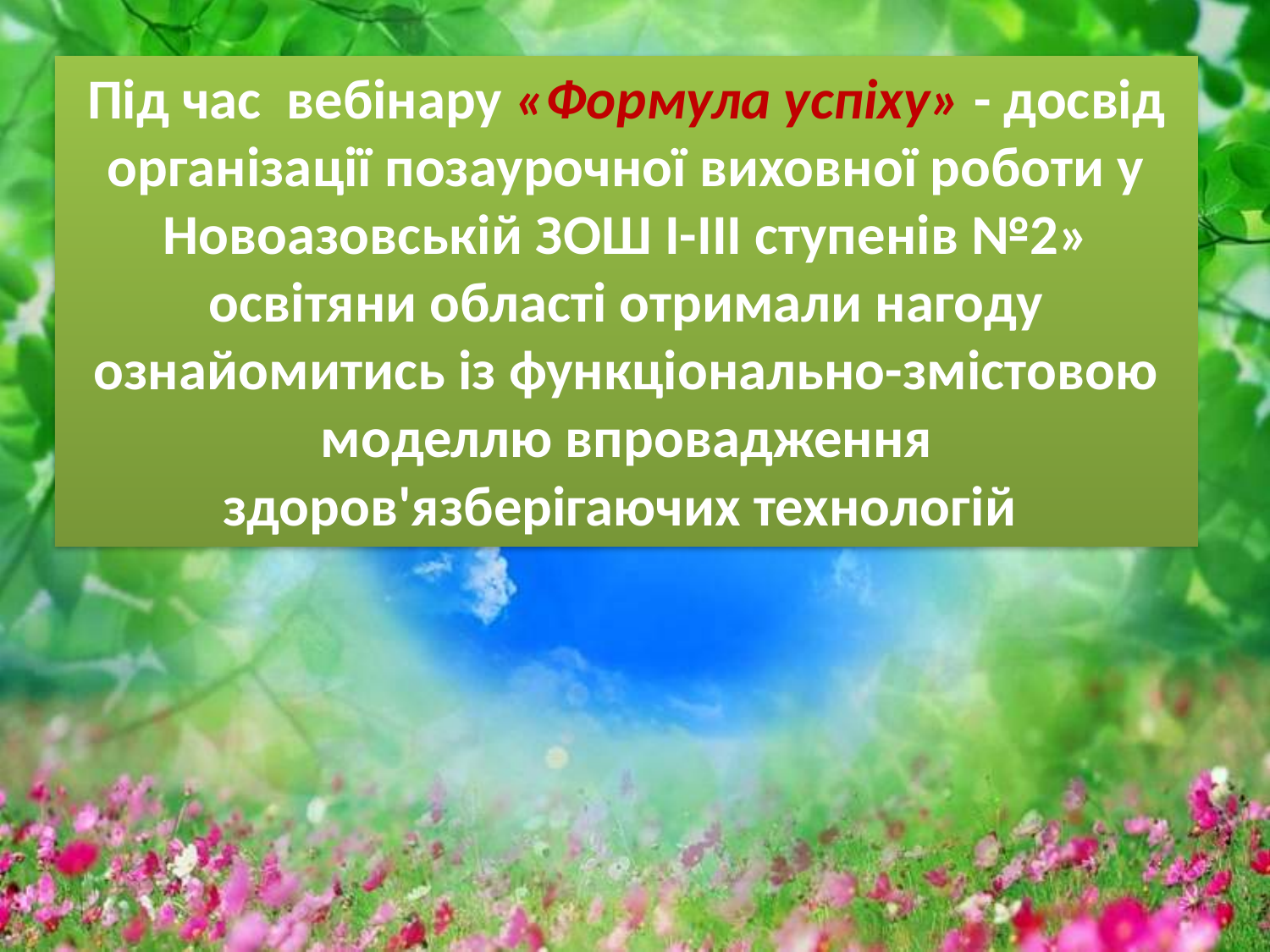

Під час  вебінару «Формула успіху» - досвід організації позаурочної виховної роботи у Новоазовській ЗОШ І-ІІІ ступенів №2» освітяни області отримали нагоду ознайомитись із функціонально-змістовою моделлю впровадження здоров'язберігаючих технологій